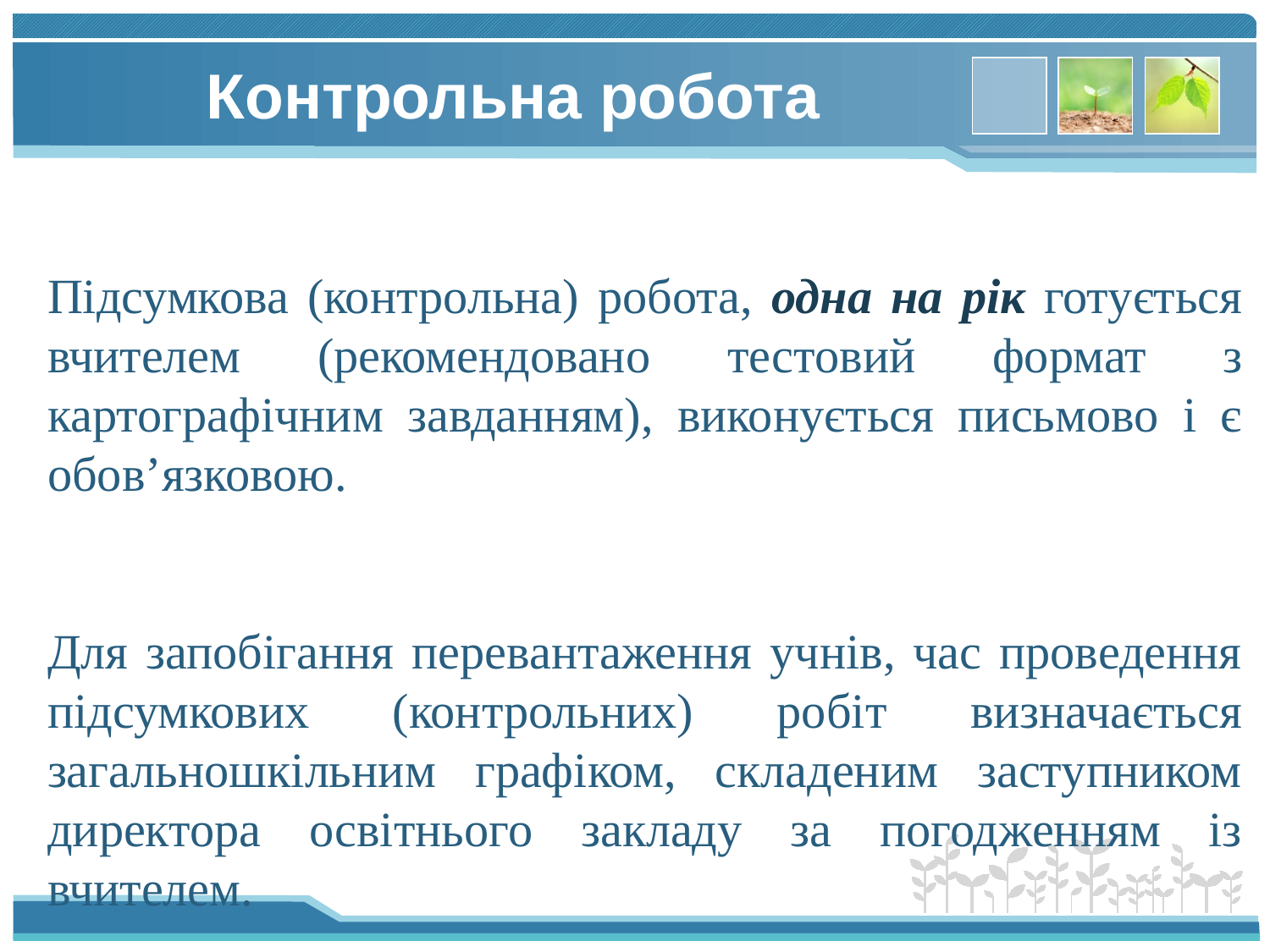

# Контрольна робота
Підсумкова (контрольна) робота, одна на рік готується вчителем (рекомендовано тестовий формат з картографічним завданням), виконується письмово і є обов’язковою.

Для запобігання перевантаження учнів, час проведення підсумкових (контрольних) робіт визначається загальношкільним графіком, складеним заступником директора освітнього закладу за погодженням із вчителем.